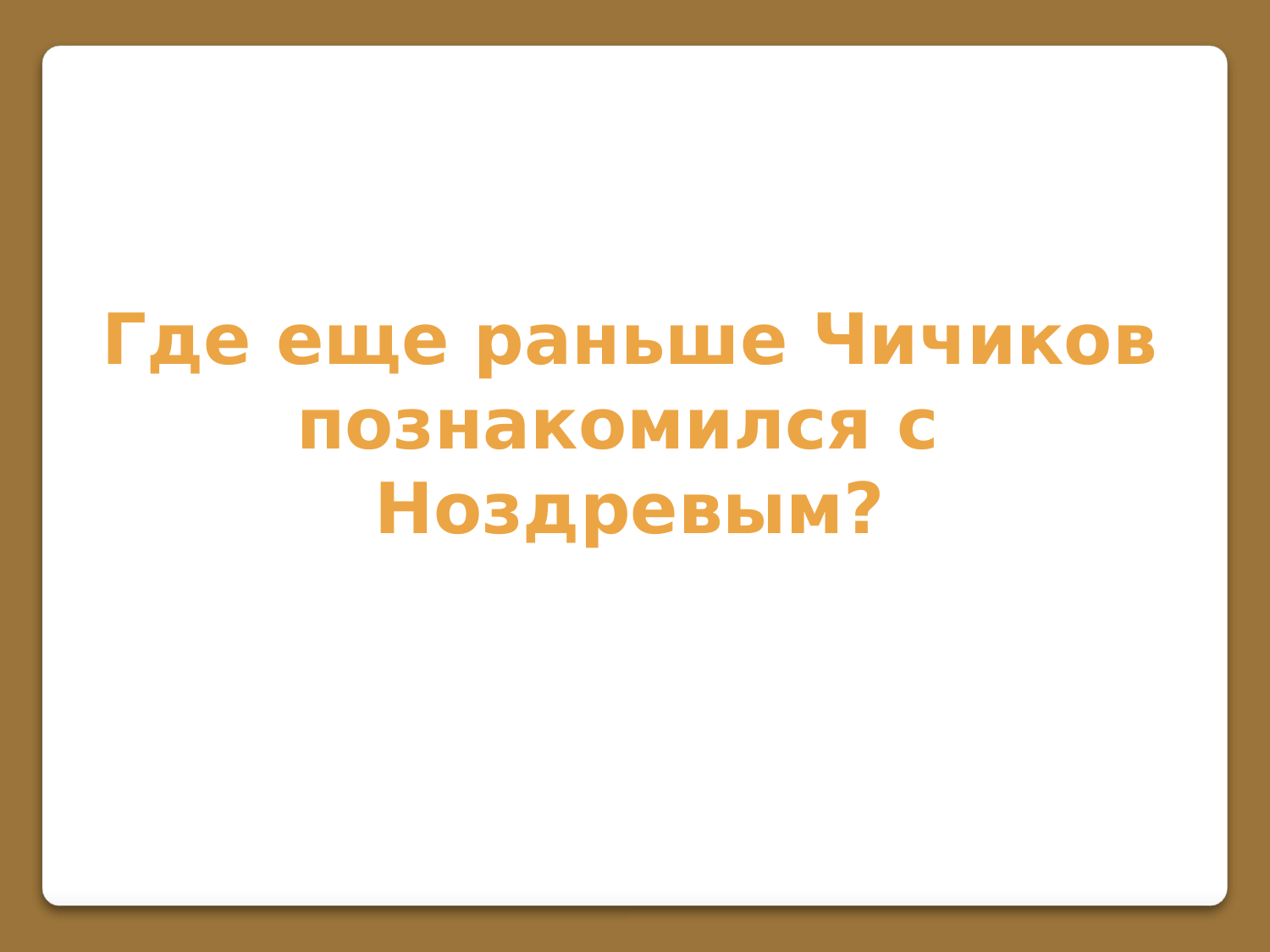

Где еще раньше Чичиков
познакомился с
Ноздревым?